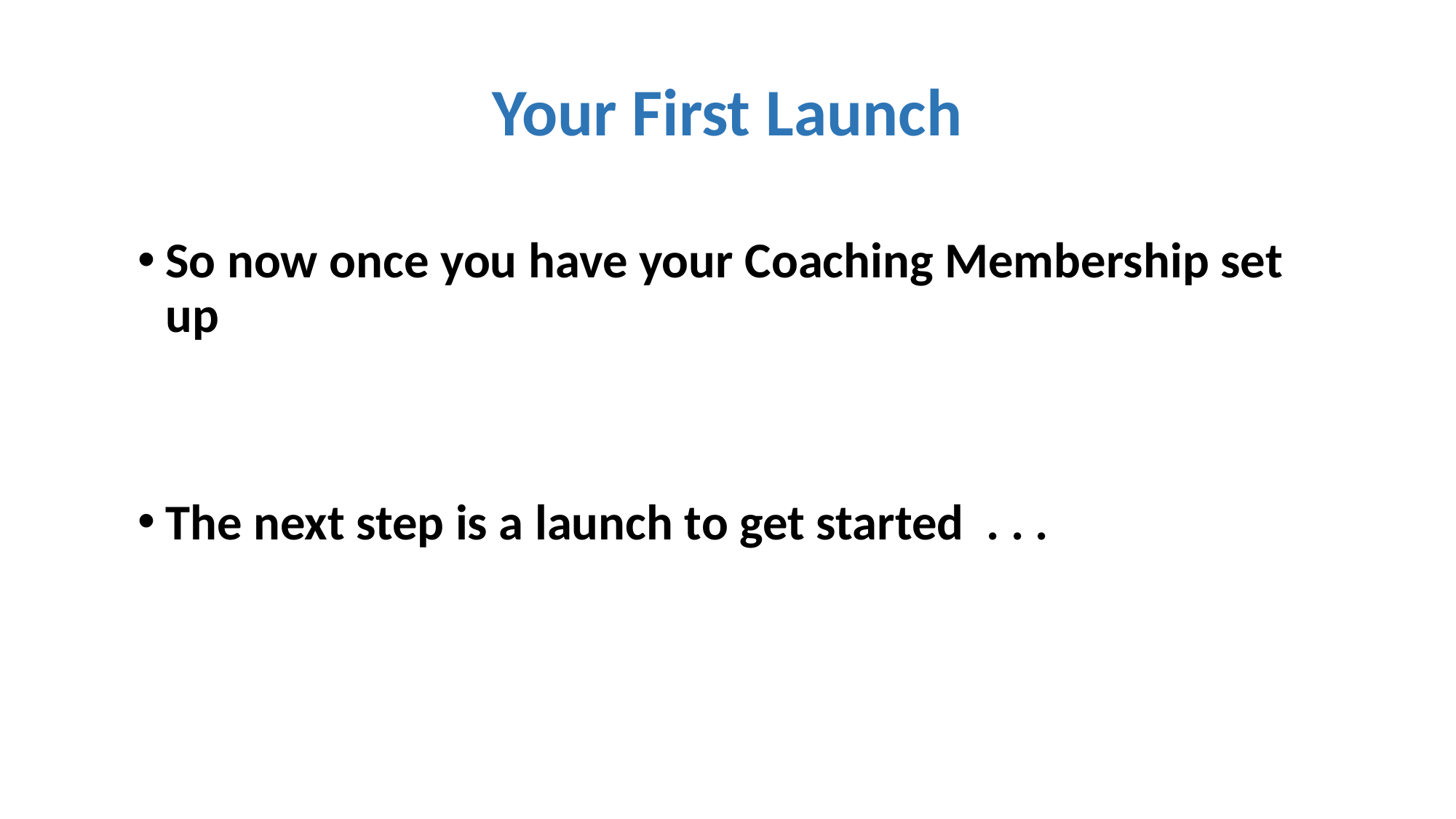

Your First Launch

So now once you have your Coaching Membership set up

The next step is a launch to get started  . . .